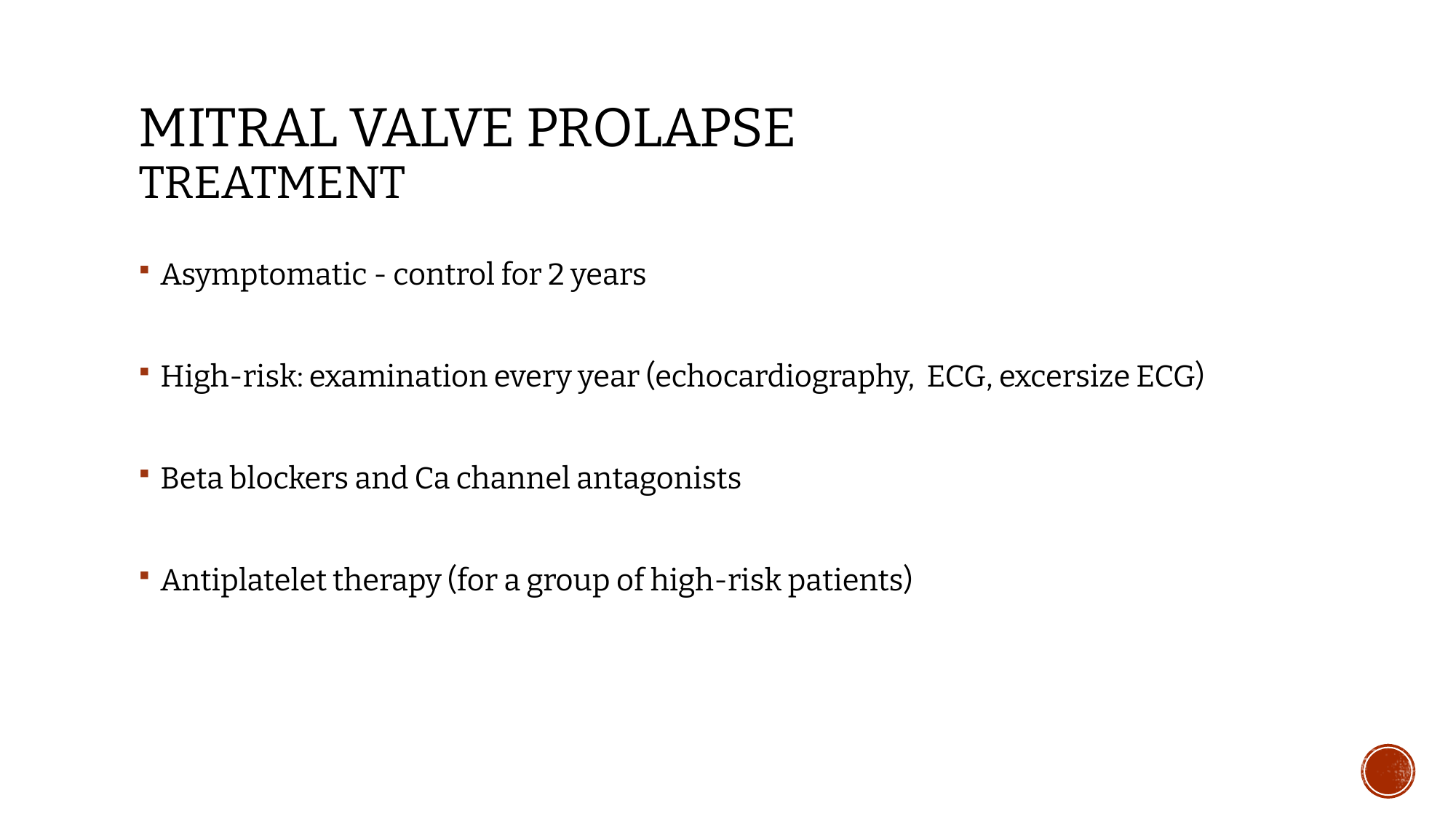

# MITRAL VALVE PROLAPSe TREATMENT
Asymptomatic - control for 2 years

High-risk: examination every year (echocardiography,  ECG, excersize ECG)

Beta blockers and Ca channel antagonists

Antiplatelet therapy (for a group of high-risk patients)